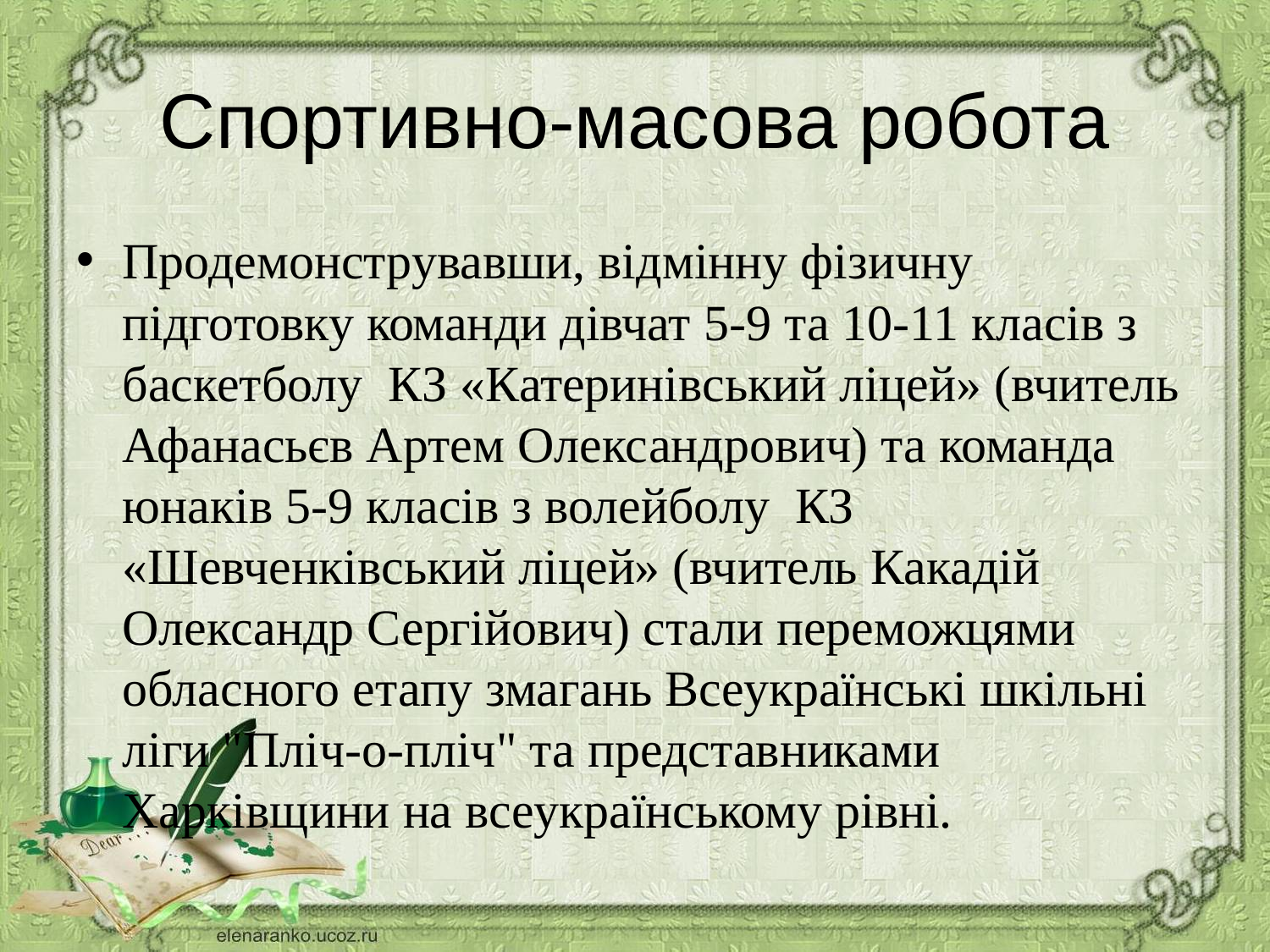

# Cпортивно-масова робота
Продемонструвавши, відмінну фізичну підготовку команди дівчат 5-9 та 10-11 класів з баскетболу  КЗ «Катеринівський ліцей» (вчитель Афанасьєв Артем Олександрович) та команда юнаків 5-9 класів з волейболу  КЗ «Шевченківський ліцей» (вчитель Какадій Олександр Сергійович) стали переможцями  обласного етапу змагань Всеукраїнські шкільні ліги "Пліч-о-пліч" та представниками Харківщини на всеукраїнському рівні.